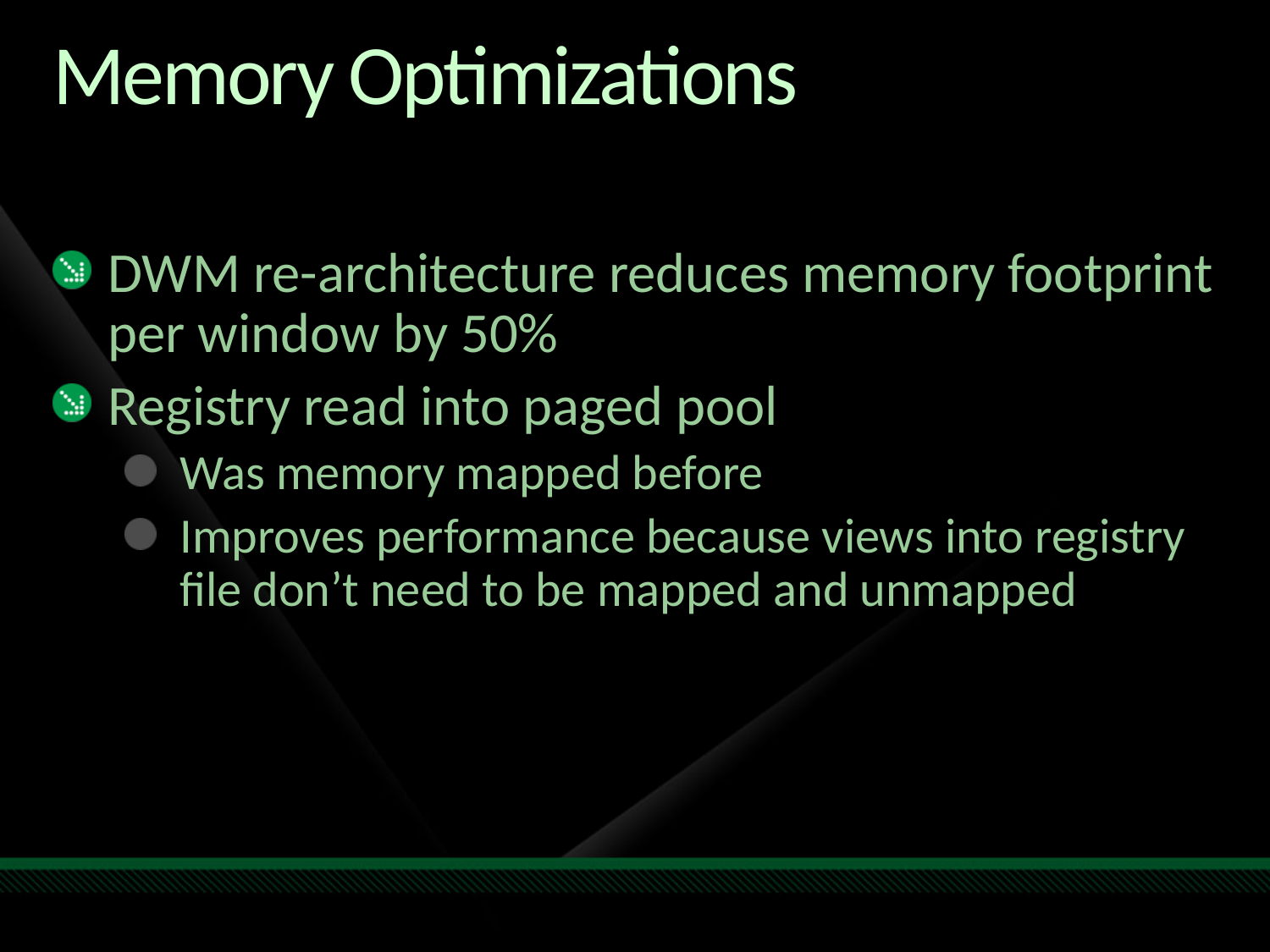

# Memory Optimizations
DWM re-architecture reduces memory footprint per window by 50%
Registry read into paged pool
Was memory mapped before
Improves performance because views into registry file don’t need to be mapped and unmapped